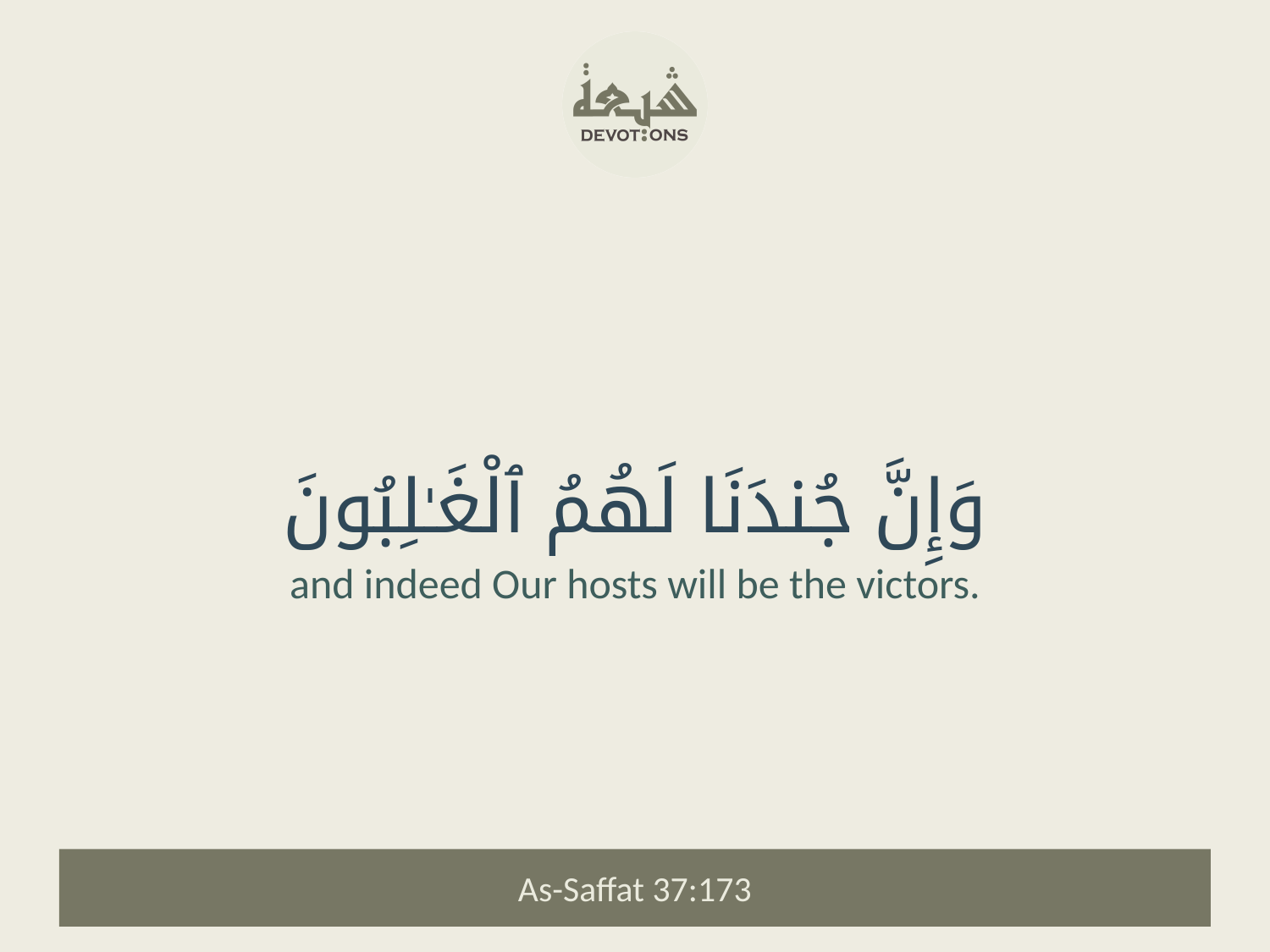

وَإِنَّ جُندَنَا لَهُمُ ٱلْغَـٰلِبُونَ
and indeed Our hosts will be the victors.
As-Saffat 37:173